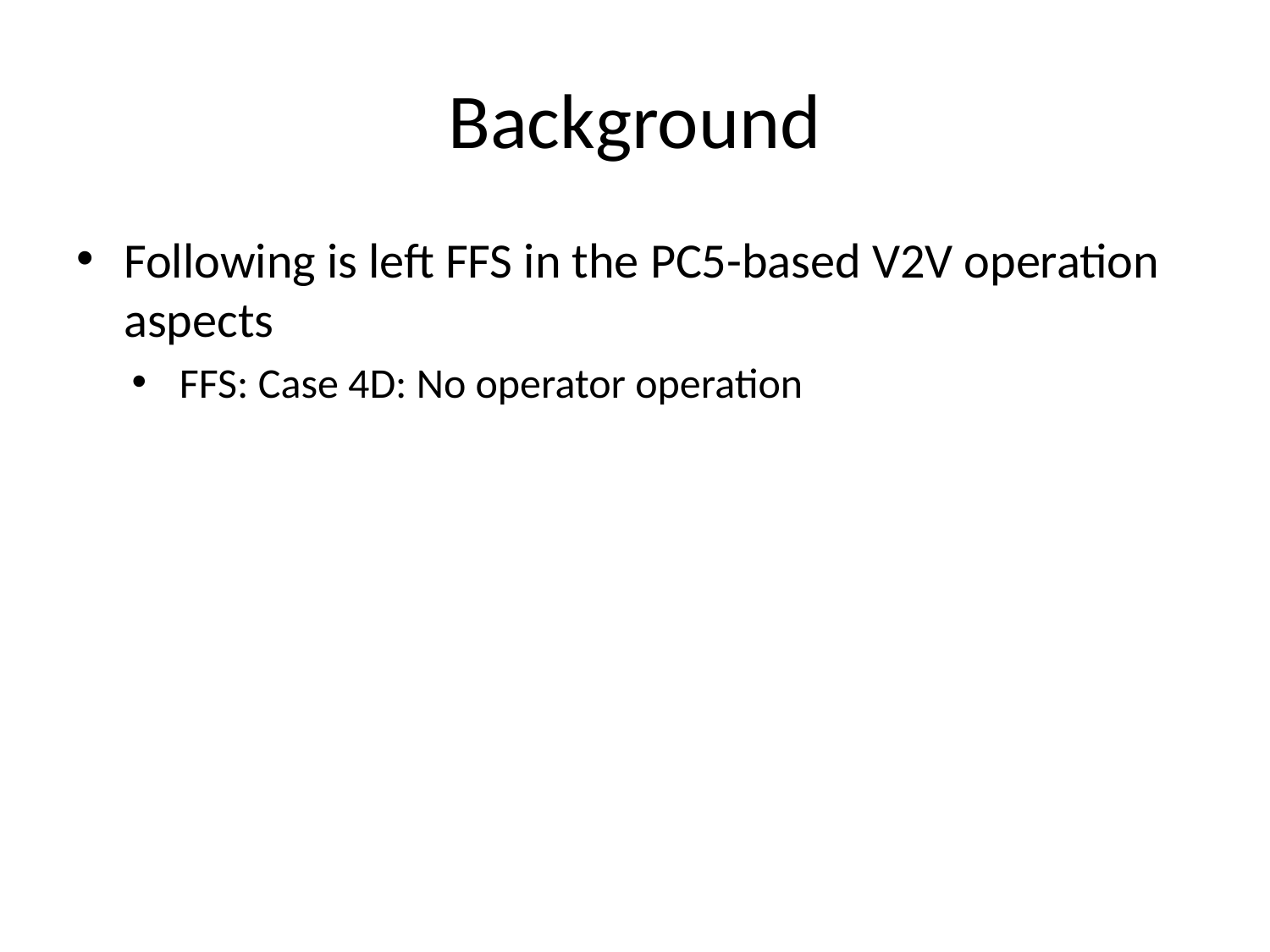

# Background
Following is left FFS in the PC5-based V2V operation aspects
FFS: Case 4D: No operator operation